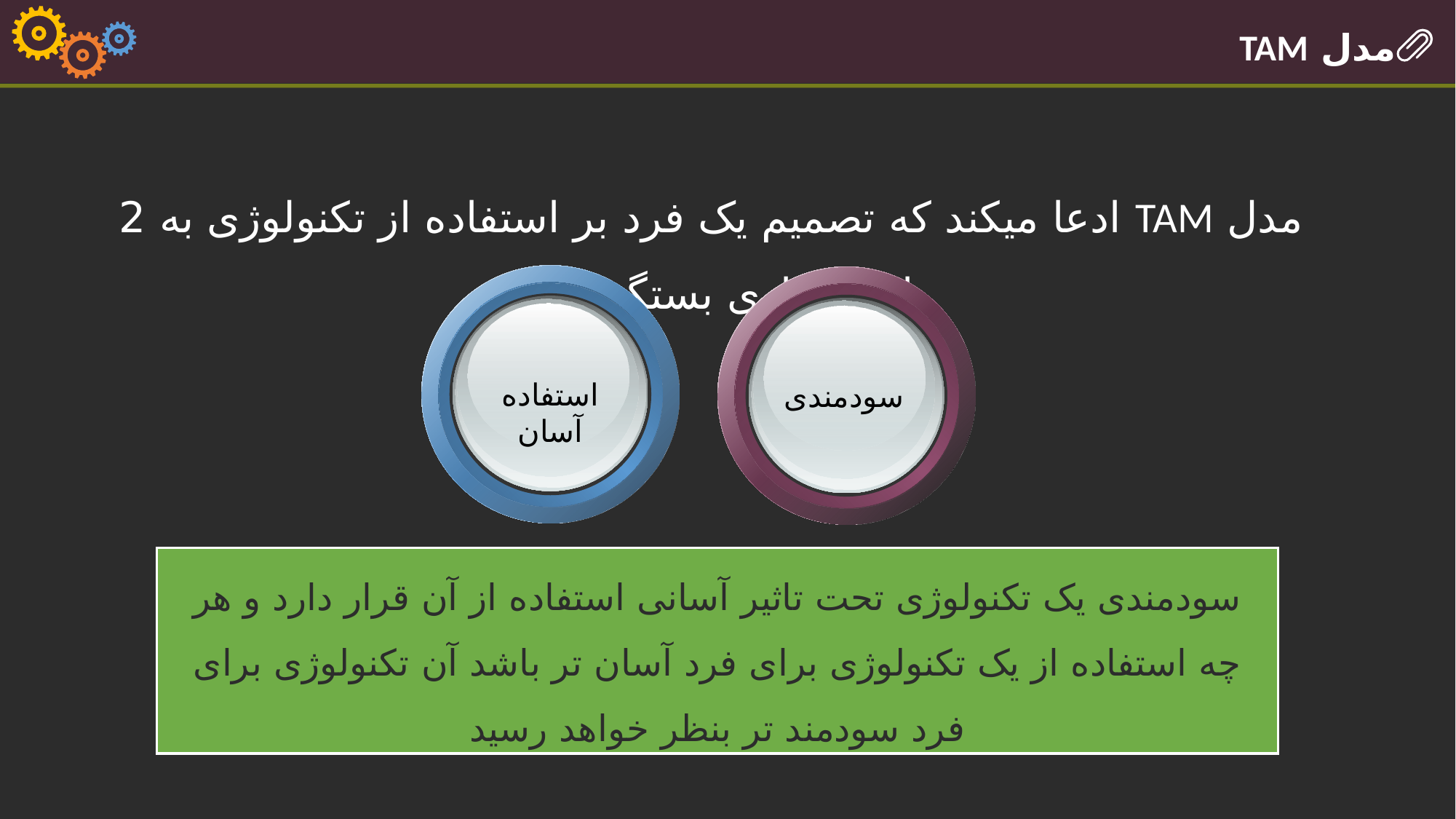

مدل TAM

مدل TAM ادعا میکند که تصمیم یک فرد بر استفاده از تکنولوژی به 2 باور رفتاری بستگی دارد

استفاده آسان
سودمندی
سودمندی یک تکنولوژی تحت تاثیر آسانی استفاده از آن قرار دارد و هر چه استفاده از یک تکنولوژی برای فرد آسان تر باشد آن تکنولوژی برای فرد سودمند تر بنظر خواهد رسید